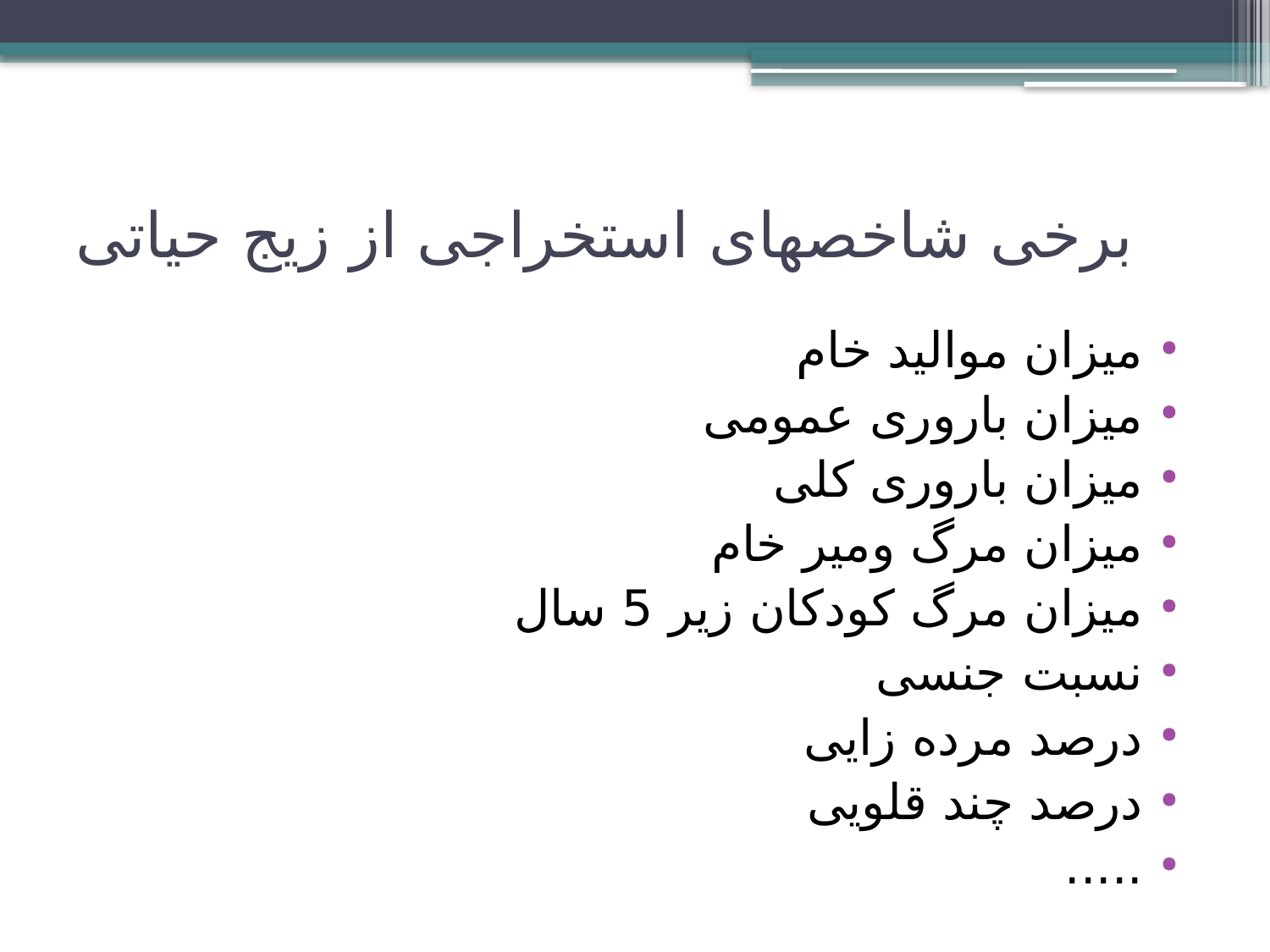

# برخی شاخصهای استخراجی از زیج حیاتی
میزان موالید خام
میزان باروری عمومی
میزان باروری کلی
میزان مرگ ومیر خام
میزان مرگ کودکان زیر 5 سال
نسبت جنسی
درصد مرده زایی
درصد چند قلویی
.....